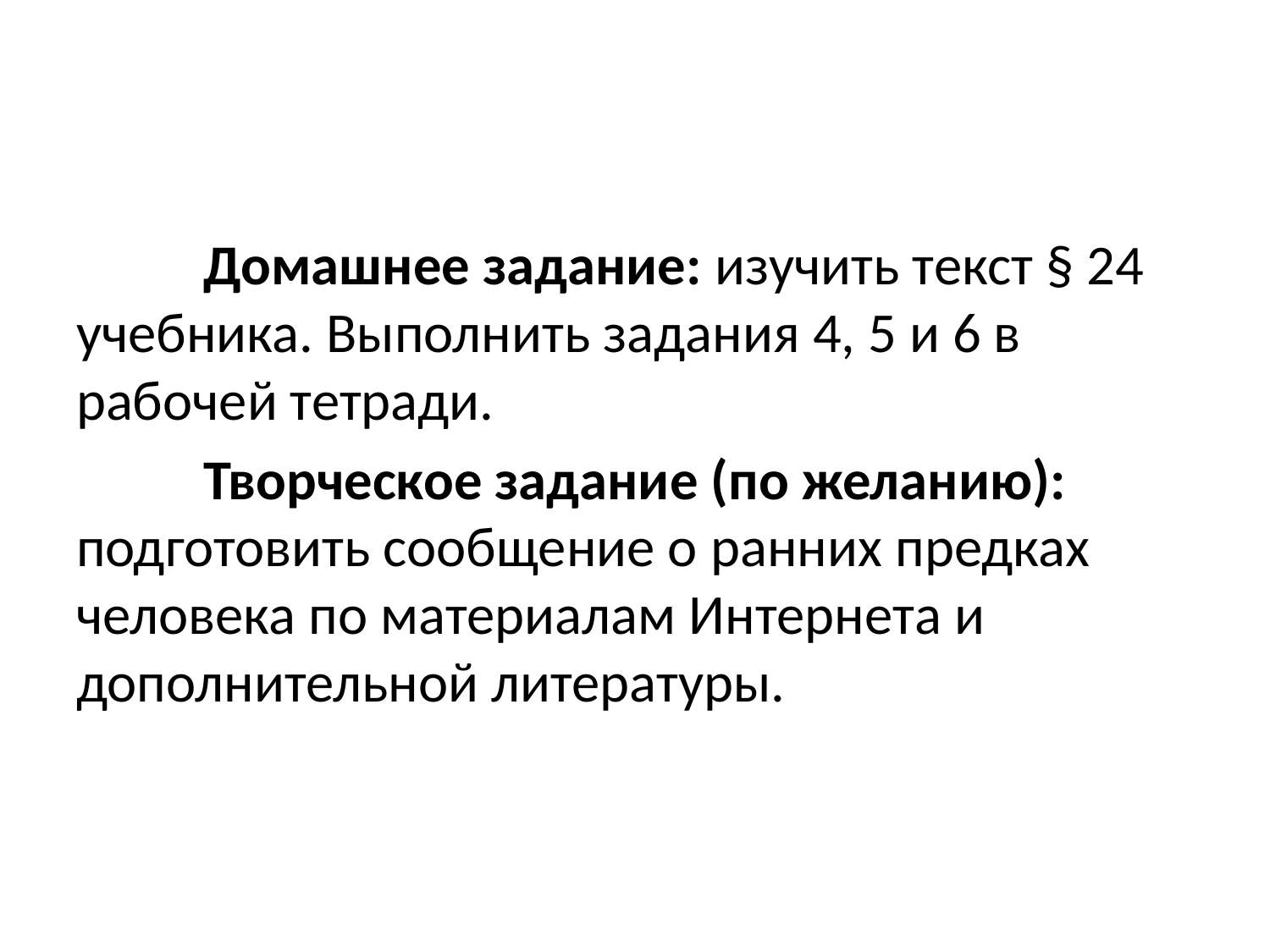

#
	Домашнее задание: изучить текст § 24 учебника. Выполнить задания 4, 5 и 6 в рабочей тетради.
	Творческое задание (по желанию): подготовить сообщение о ранних предках человека по материалам Интернета и дополнительной литературы.